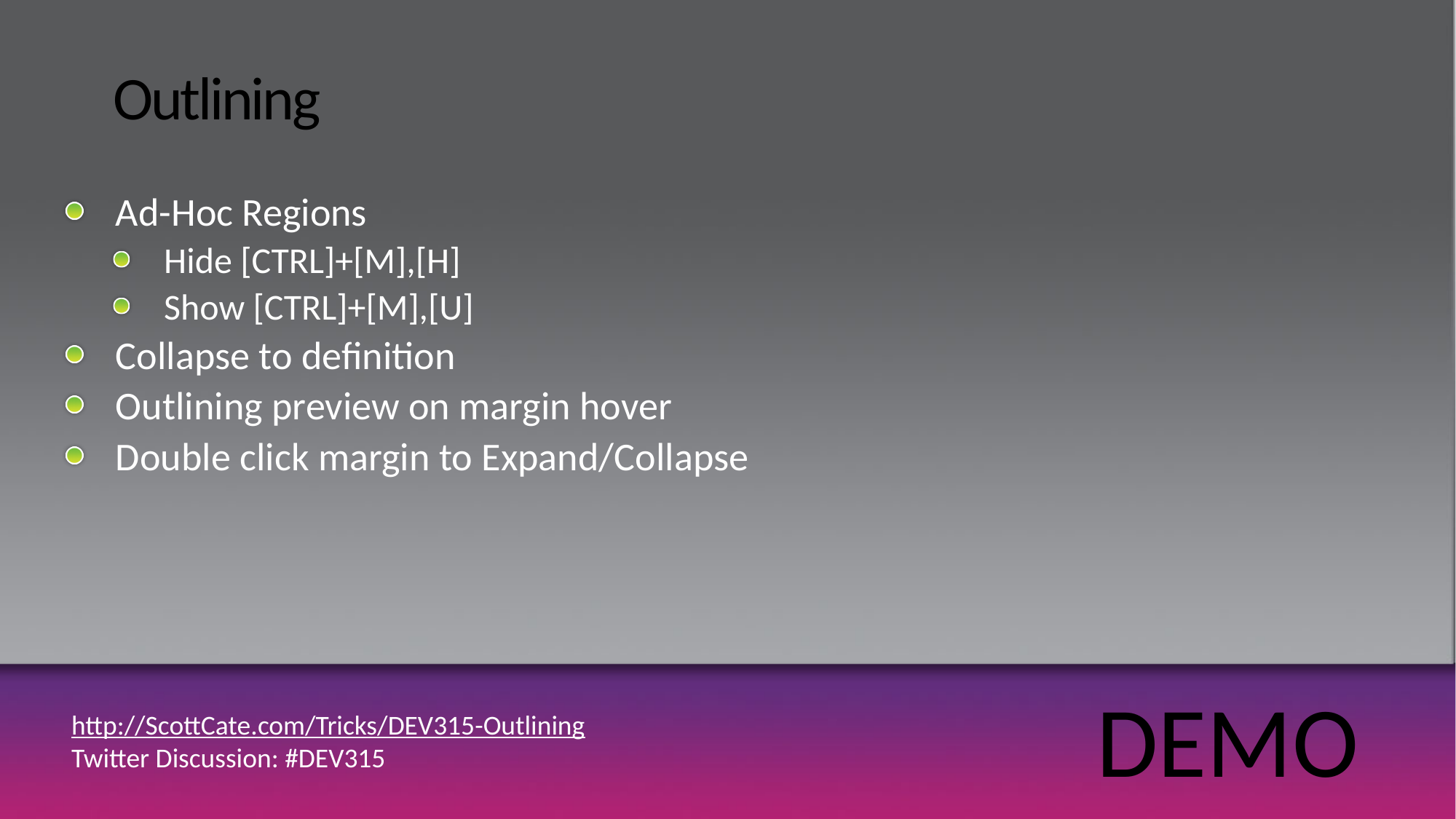

# Outlining
Ad-Hoc Regions
Hide [CTRL]+[M],[H]
Show [CTRL]+[M],[U]
Collapse to definition
Outlining preview on margin hover
Double click margin to Expand/Collapse

DEMO
http://ScottCate.com/Tricks/DEV315-Outlining
Twitter Discussion: #DEV315